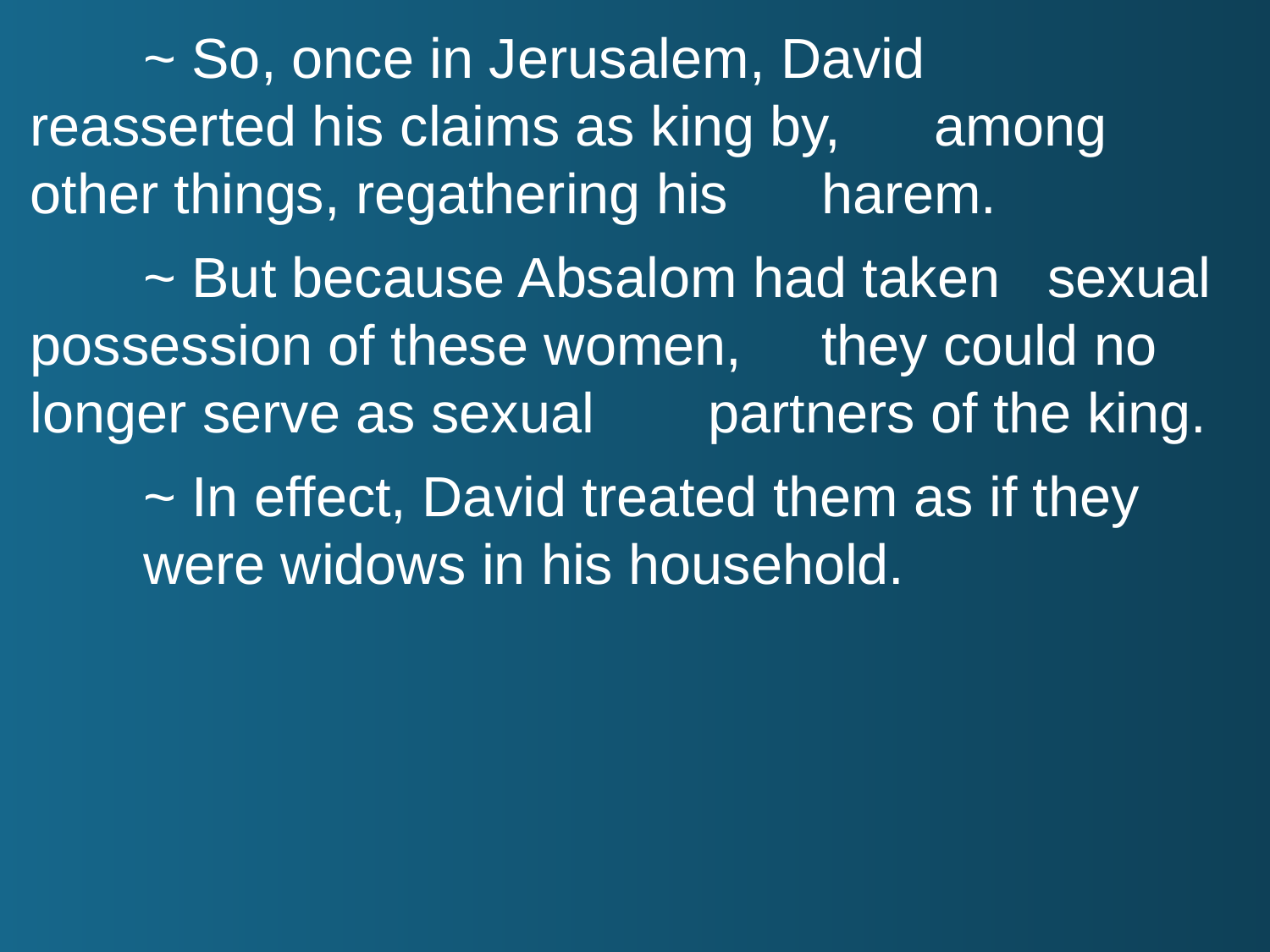

~ So, once in Jerusalem, David 							reasserted his claims as king by, 						among other things, regathering his 					harem.
		~ But because Absalom had taken 						sexual possession of these women, 					they could no longer serve as sexual 					partners of the king.
		~ In effect, David treated them as if they 					were widows in his household.